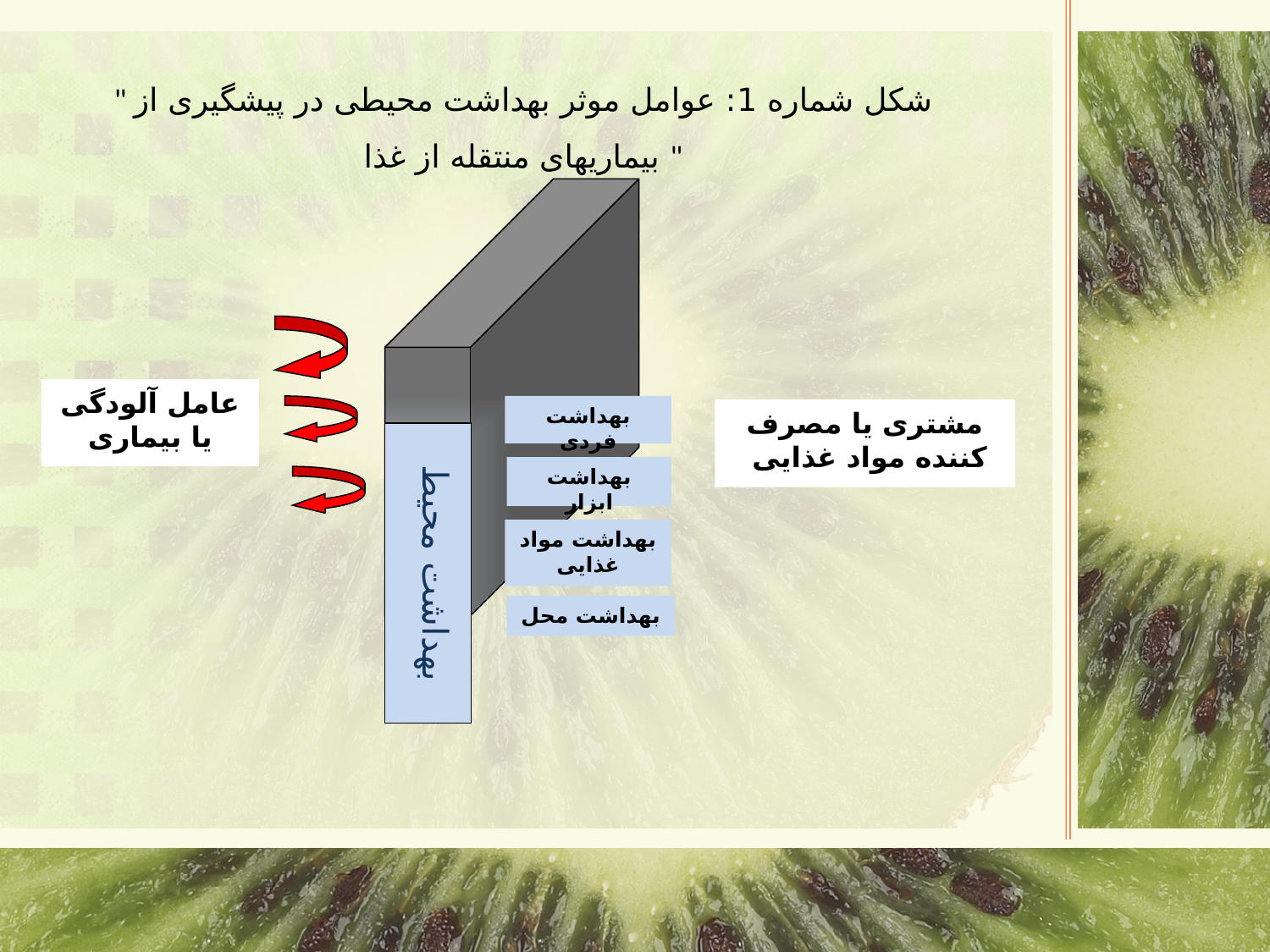

" شکل شماره 1: عوامل موثر بهداشت محیطی در پیشگیری از بیماریهای منتقله از غذا "

عامل آلودگی یا بیماری

بهداشت فردی
مشتری یا مصرف کننده مواد غذایی
بهداشت محیط
بهداشت ابزار

بهداشت مواد غذایی
بهداشت محل